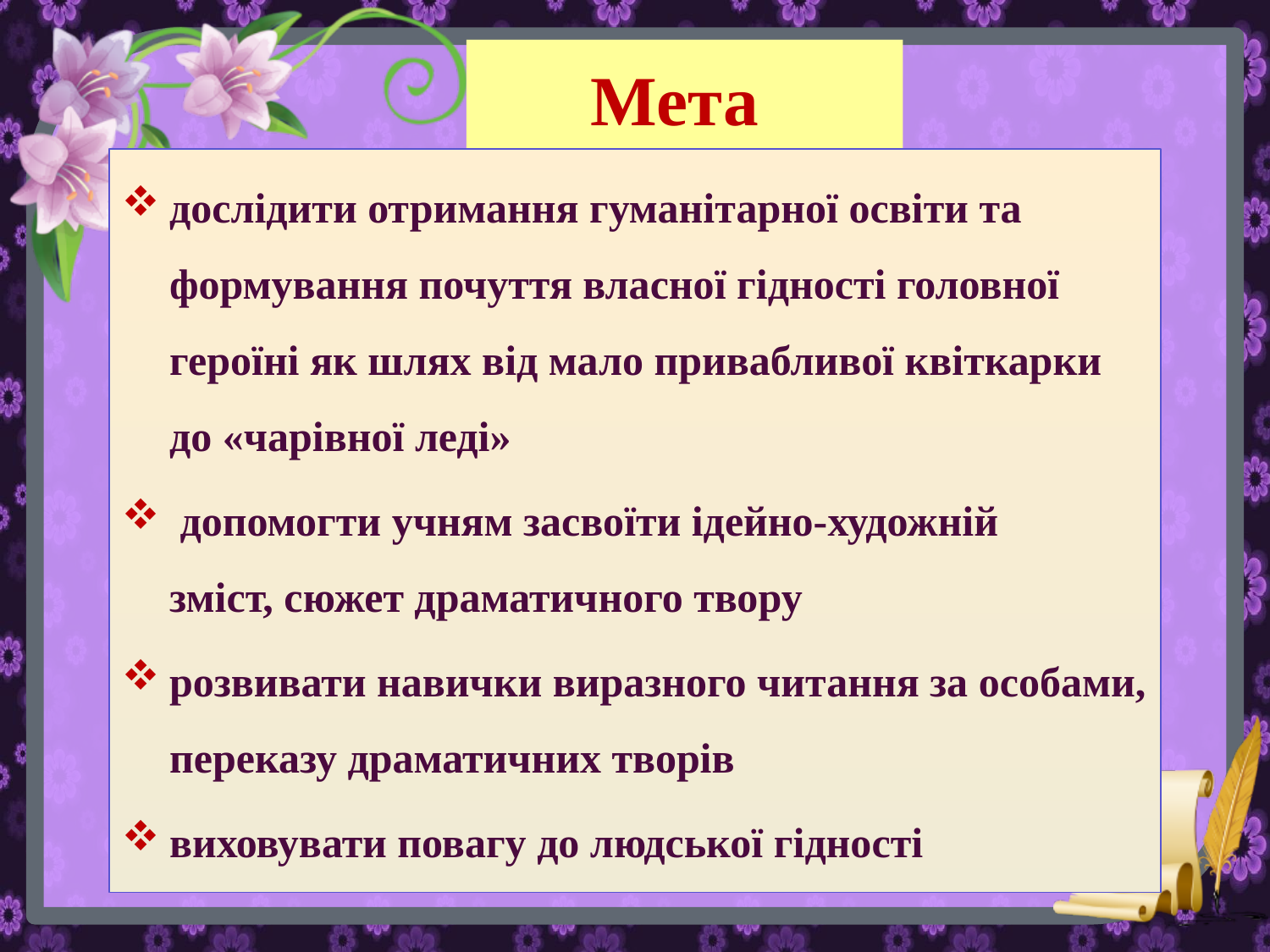

# Мета
дослідити отримання гуманітарної освіти та формування почуття власної гідності головної героїні як шлях від мало привабливої квіткарки до «чарівної леді»
 допомогти учням засвоїти ідейно-художній зміст, сюжет драматичного твору
розвивати навички виразного читання за особами, переказу драматичних творів
виховувати повагу до людської гідності